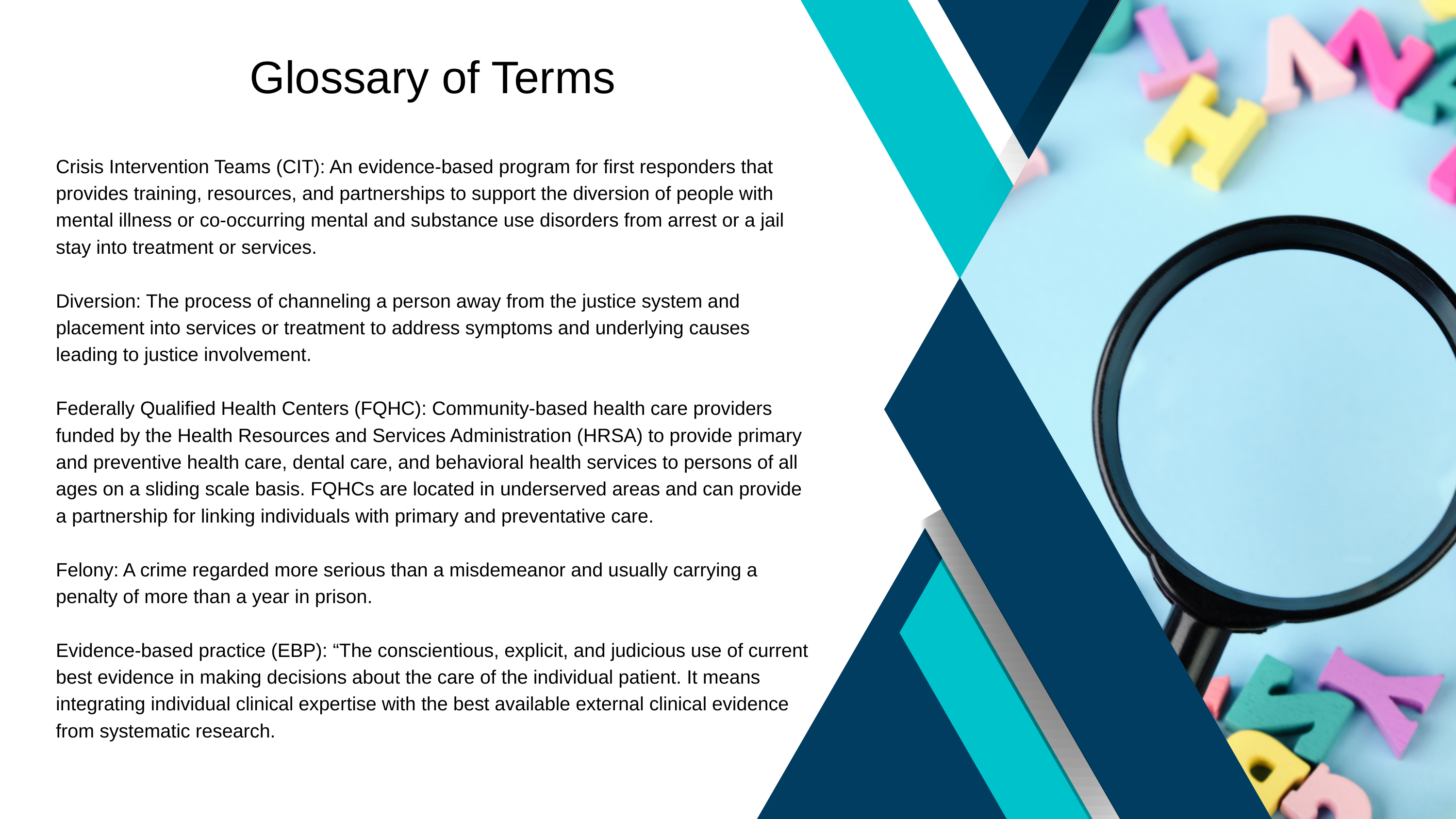

Glossary of Terms

Crisis Intervention Teams (CIT): An evidence-based program for first responders that provides training, resources, and partnerships to support the diversion of people with mental illness or co-occurring mental and substance use disorders from arrest or a jail stay into treatment or services.

Diversion: The process of channeling a person away from the justice system and placement into services or treatment to address symptoms and underlying causes leading to justice involvement.

Federally Qualified Health Centers (FQHC): Community-based health care providers funded by the Health Resources and Services Administration (HRSA) to provide primary and preventive health care, dental care, and behavioral health services to persons of all ages on a sliding scale basis. FQHCs are located in underserved areas and can provide a partnership for linking individuals with primary and preventative care.

Felony: A crime regarded more serious than a misdemeanor and usually carrying a penalty of more than a year in prison.

Evidence-based practice (EBP): “The conscientious, explicit, and judicious use of current best evidence in making decisions about the care of the individual patient. It means integrating individual clinical expertise with the best available external clinical evidence from systematic research.